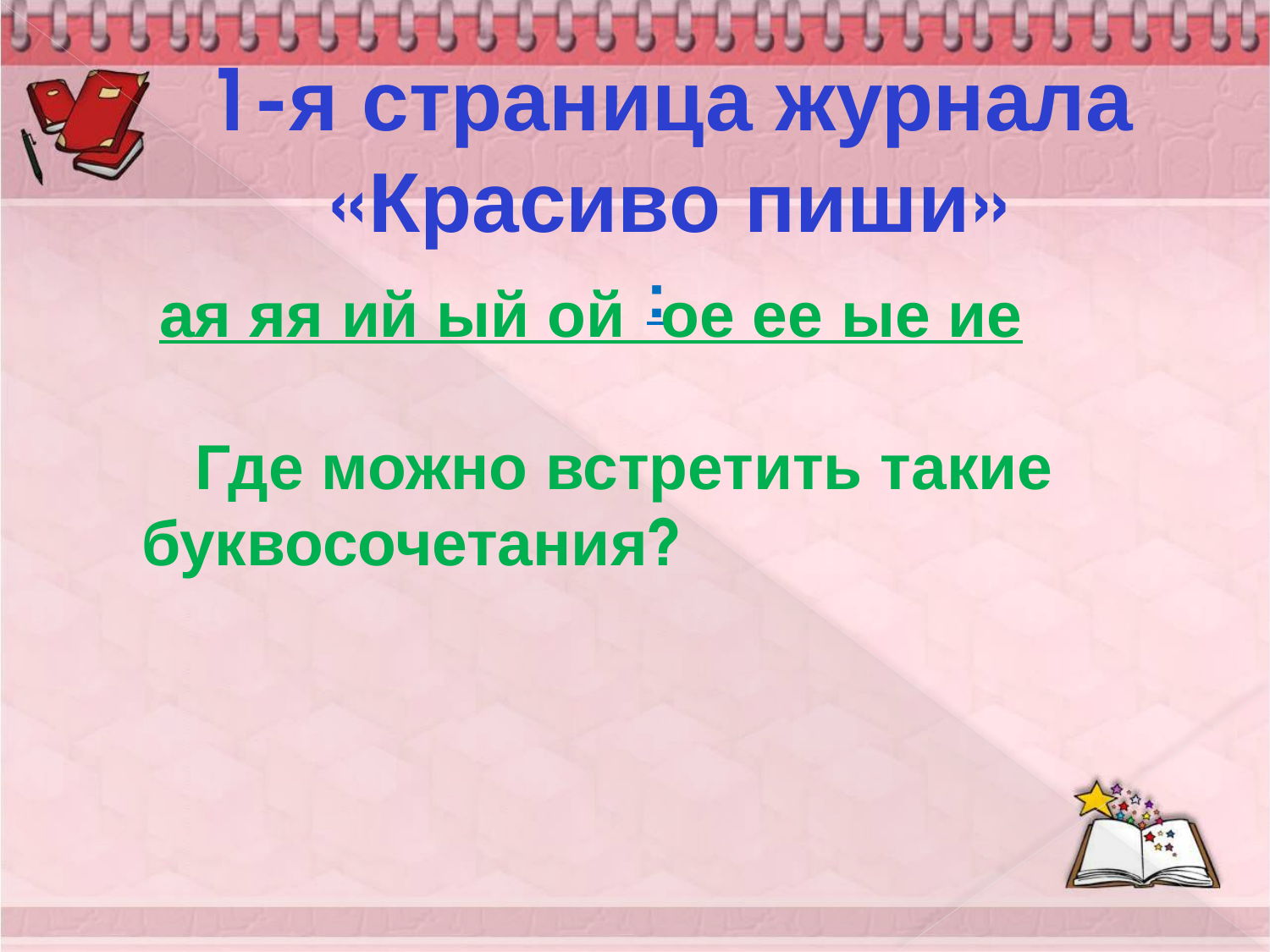

#
1-я страница журнала «Красиво пиши»

:
 ая яя ий ый ой  ое ее ые ие

   Где можно встретить такие буквосочетания?